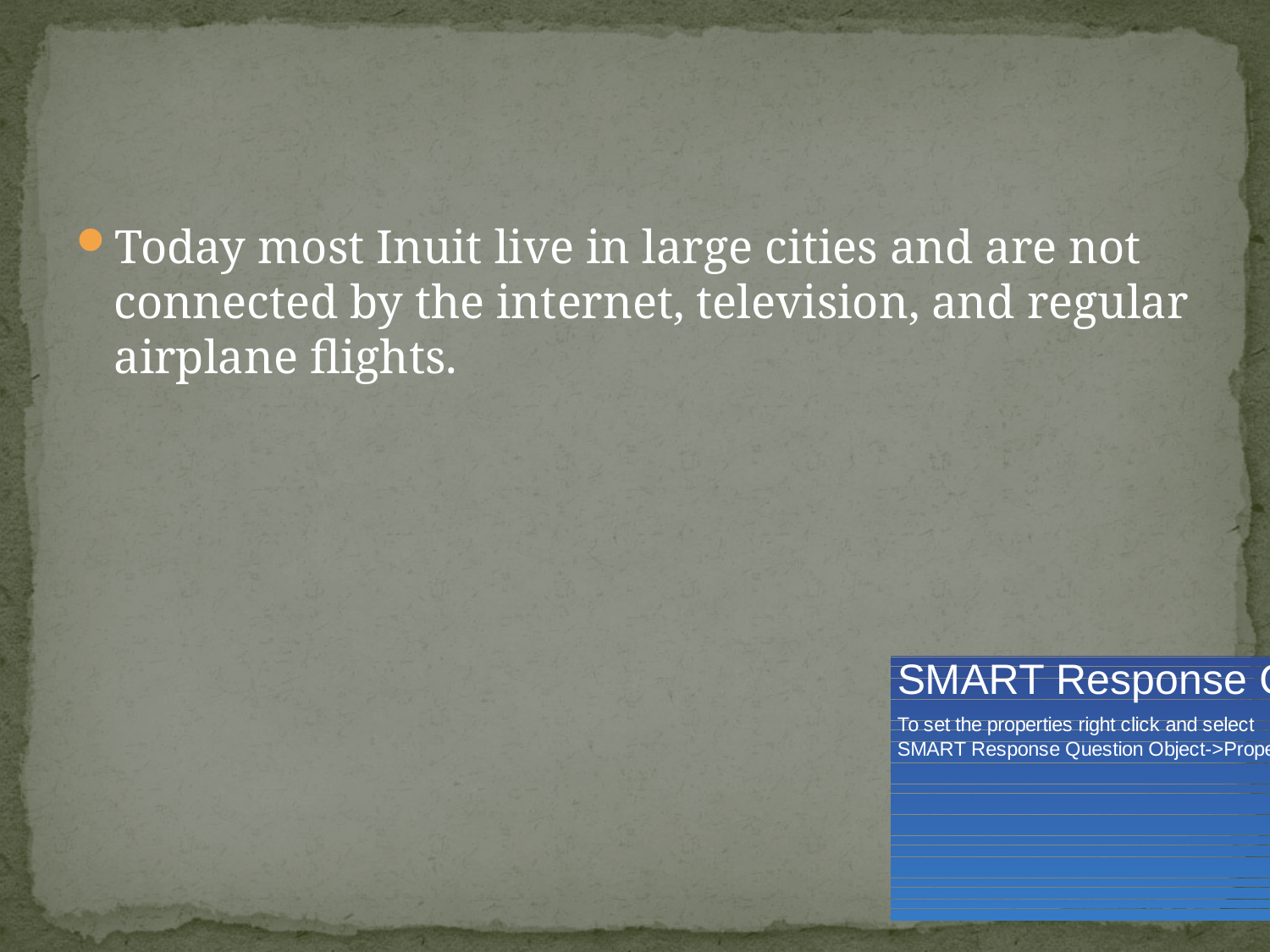

#
Today most Inuit live in large cities and are not connected by the internet, television, and regular airplane flights.